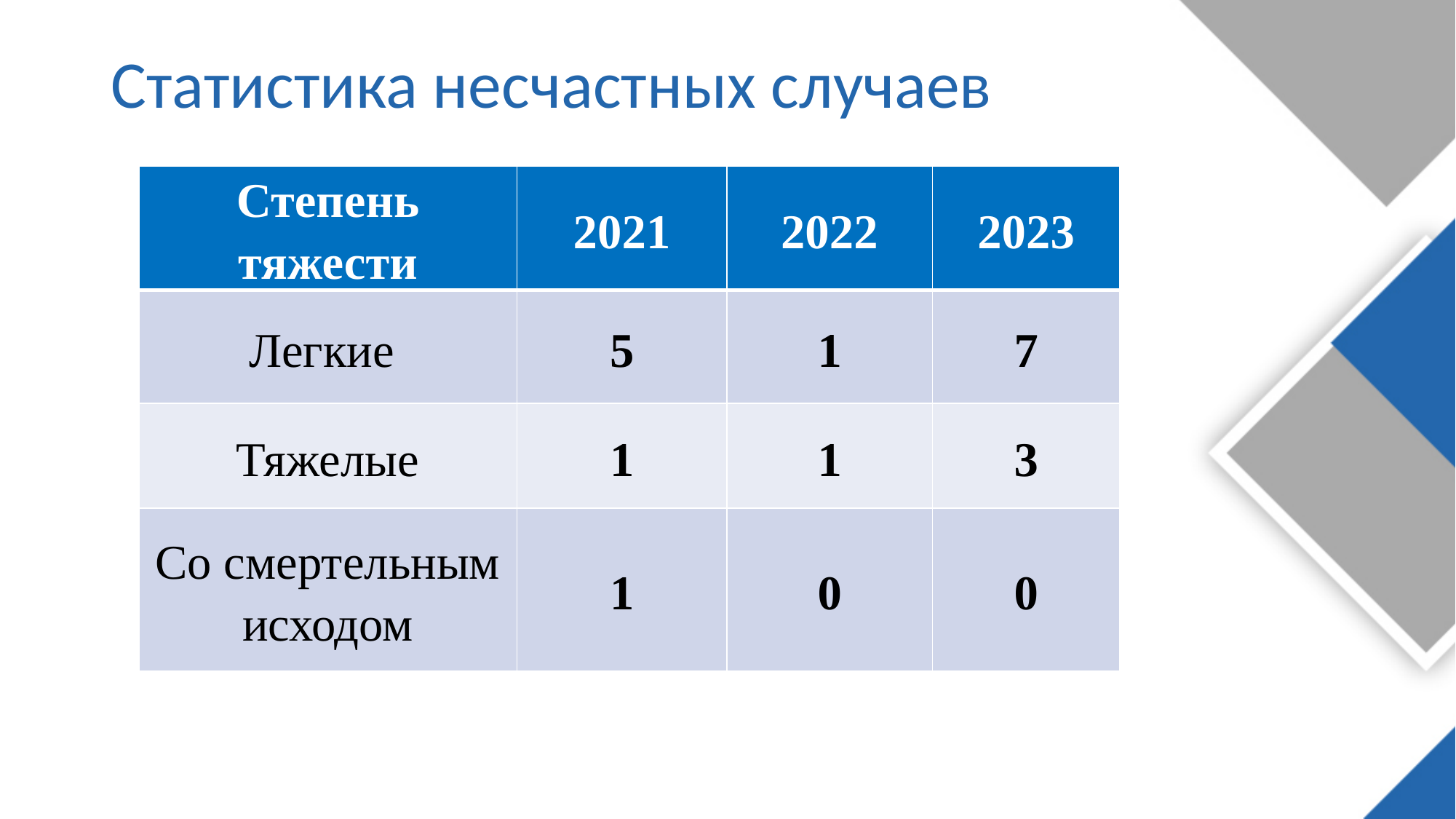

# Статистика несчастных случаев
| Степень тяжести | 2021 | 2022 | 2023 |
| --- | --- | --- | --- |
| Легкие | 5 | 1 | 7 |
| Тяжелые | 1 | 1 | 3 |
| Со смертельным исходом | 1 | 0 | 0 |